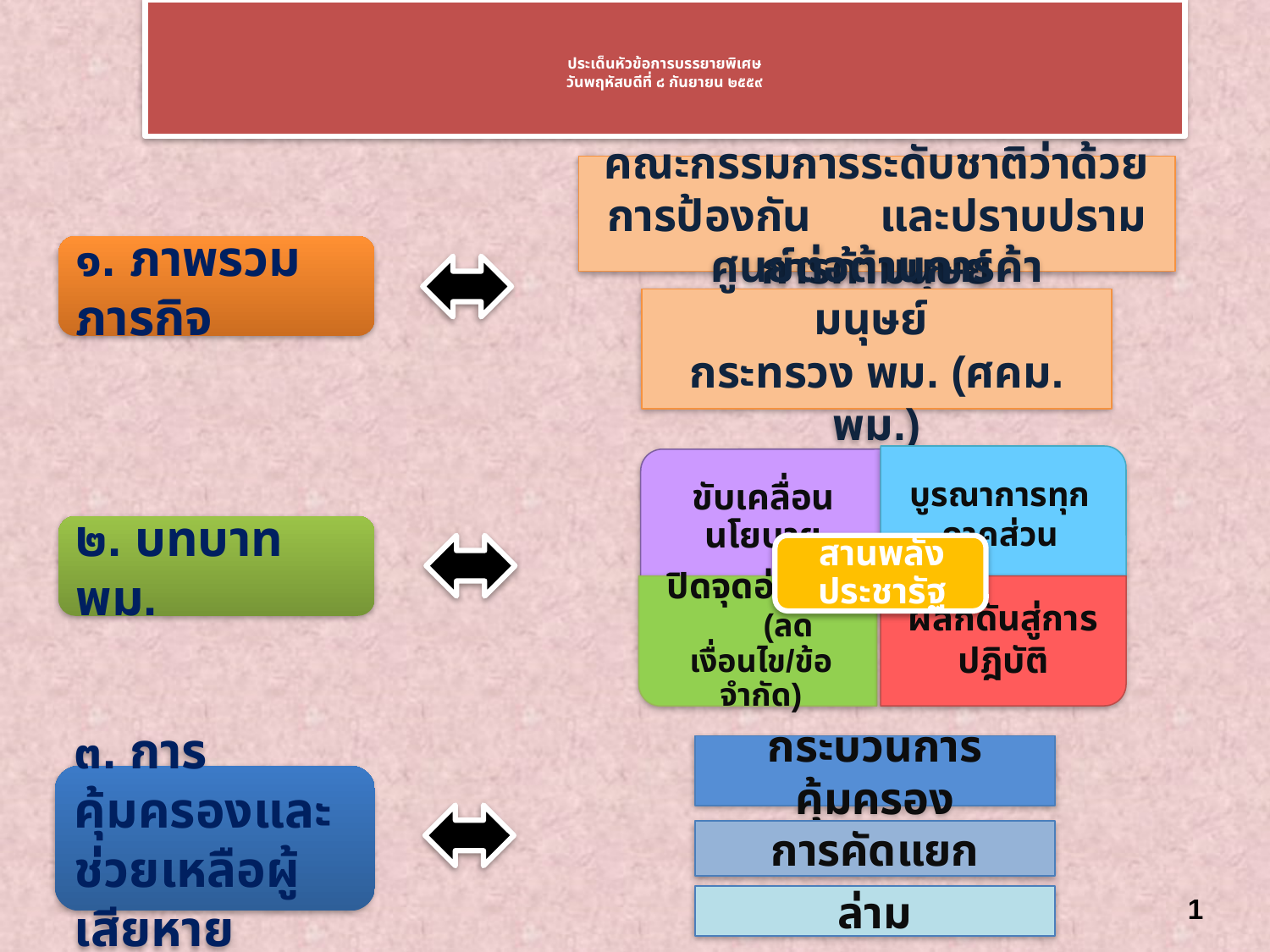

# ประเด็นหัวข้อการบรรยายพิเศษ วันพฤหัสบดีที่ ๘ กันยายน ๒๕๕๙
คณะกรรมการระดับชาติว่าด้วยการป้องกัน      และปราบปรามการค้ามนุษย์
๑. ภาพรวมภารกิจ

ศูนย์ต่อต้านการค้ามนุษย์
กระทรวง พม. (ศคม. พม.)
ขับเคลื่อนนโยบาย

บูรณาการทุกภาคส่วน

ปิดจุดอ่อน           (ลดเงื่อนไข/ข้อจำกัด)
ผลักดันสู่การปฎิบัติ
สานพลังประชารัฐ
๒. บทบาท พม.

กระบวนการคุ้มครอง
๓. การคุ้มครองและช่วยเหลือผู้เสียหาย

การคัดแยก
1
ล่าม